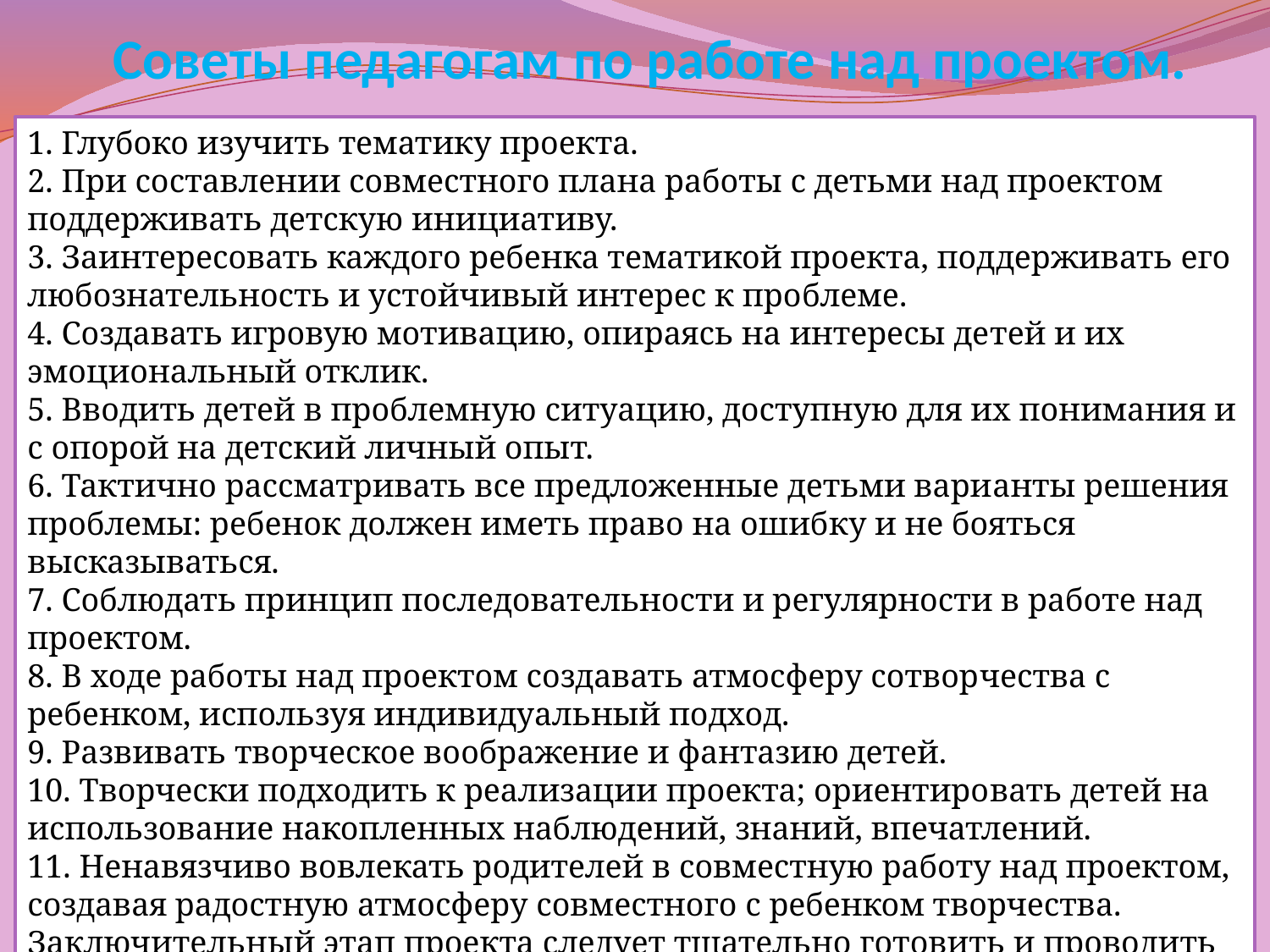

Советы педагогам по работе над проектом.
1. Глубоко изучить тематику проекта.
2. При составлении совместного плана работы с детьми над проектом поддерживать детскую инициативу.
3. Заинтересовать каждого ребенка тематикой проекта, под­держивать его любознательность и устойчивый интерес к про­блеме.
4. Создавать игровую мотивацию, опираясь на интересы де­тей и их эмоциональный отклик.
5. Вводить детей в проблемную ситуацию, доступную для их понимания и с опорой на детский личный опыт.
6. Тактично рассматривать все предложенные детьми вари­анты решения проблемы: ребенок должен иметь право на ошиб­ку и не бояться высказываться.
7. Соблюдать принцип последовательности и регулярности в работе над проектом.
8. В ходе работы над проектом создавать атмосферу сотвор­чества с ребенком, используя индивидуальный подход.
9. Развивать творческое воображение и фантазию детей.
10. Творчески подходить к реализации проекта; ориентиро­вать детей на использование накопленных наблюдений, знаний, впечатлений.
11. Ненавязчиво вовлекать родителей в совместную работу над проектом, создавая радостную атмосферу совместного с ребенком творчества.
Заключительный этап проекта следует тщательно готовить и проводить в виде презентации, шоу, театрализованного действа и т.п.